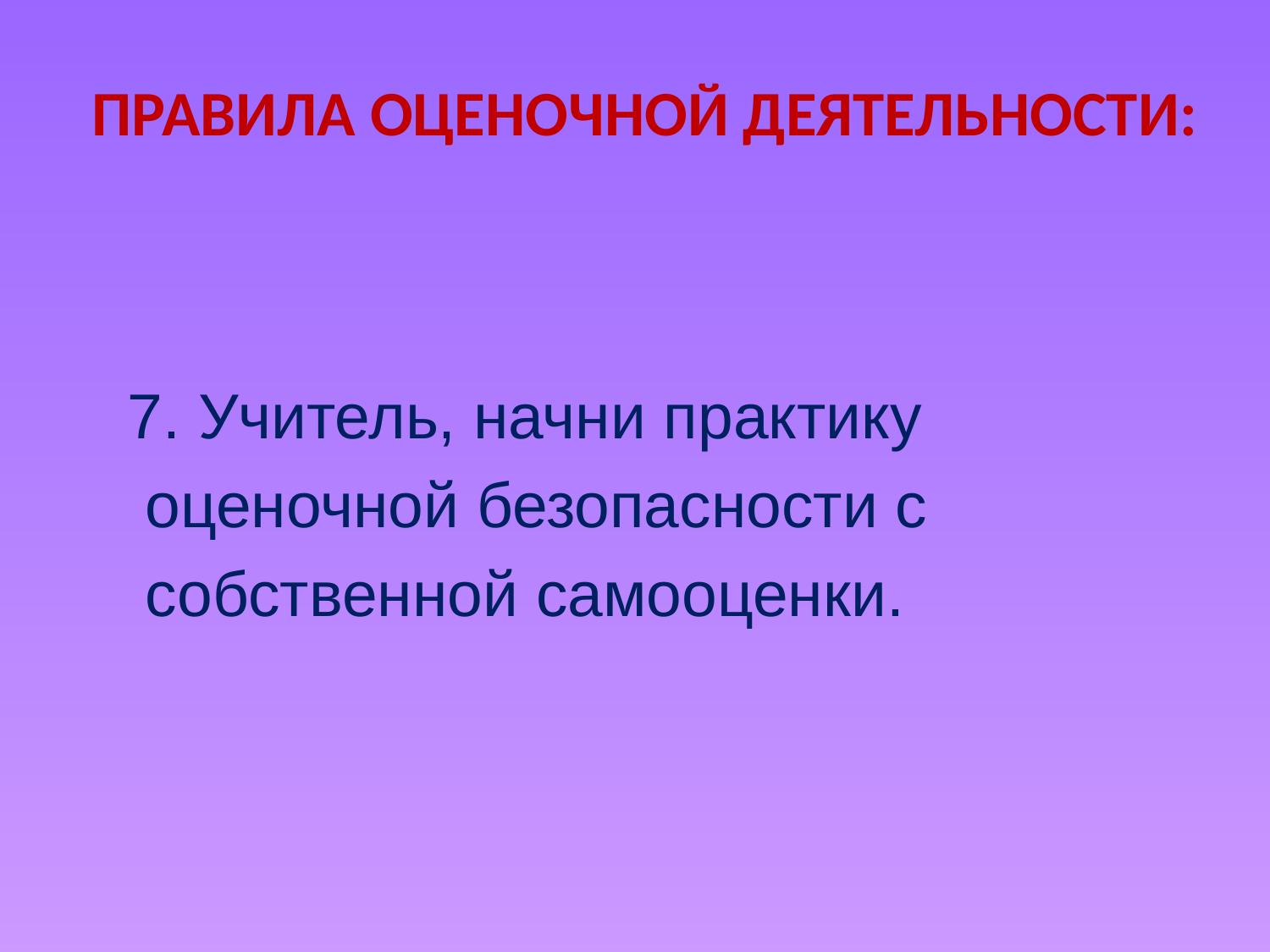

# Правила оценочной деятельности:

7. Учитель, начни практику
 оценочной безопасности с
 собственной самооценки.